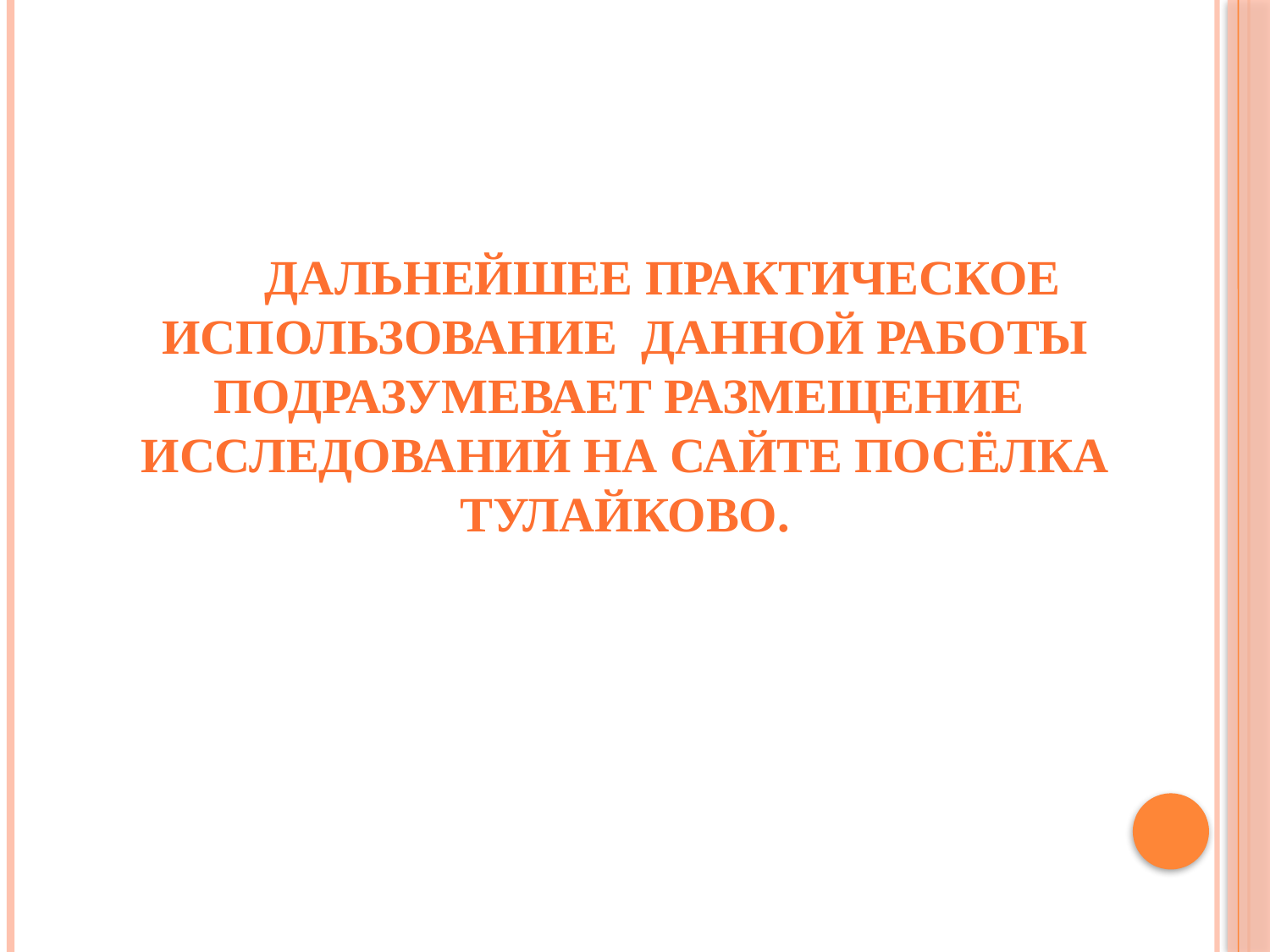

Дальнейшее практическое использование  данной работы подразумевает размещение  исследований на сайте посёлка Тулайково.